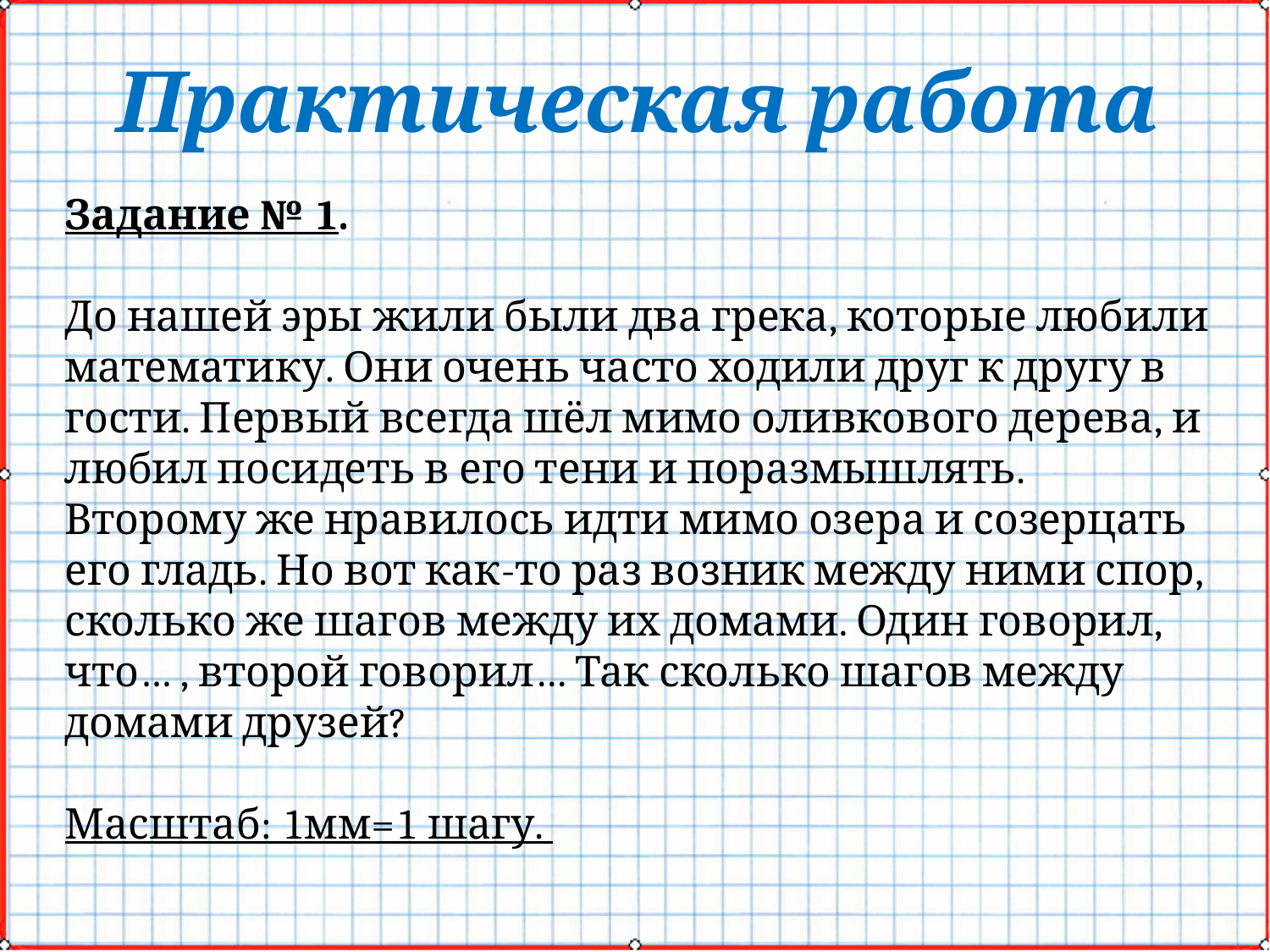

Практическая работа

Задание № 1.

До нашей эры жили были два грека, которые любили математику. Они очень часто ходили друг к другу в гости. Первый всегда шёл мимо оливкового дерева, и любил посидеть в его тени и поразмышлять. Второму же нравилось идти мимо озера и созерцать его гладь. Но вот как-то раз возник между ними спор, сколько же шагов между их домами. Один говорил, что… , второй говорил… Так сколько шагов между домами друзей?

Масштаб: 1мм=1 шагу.